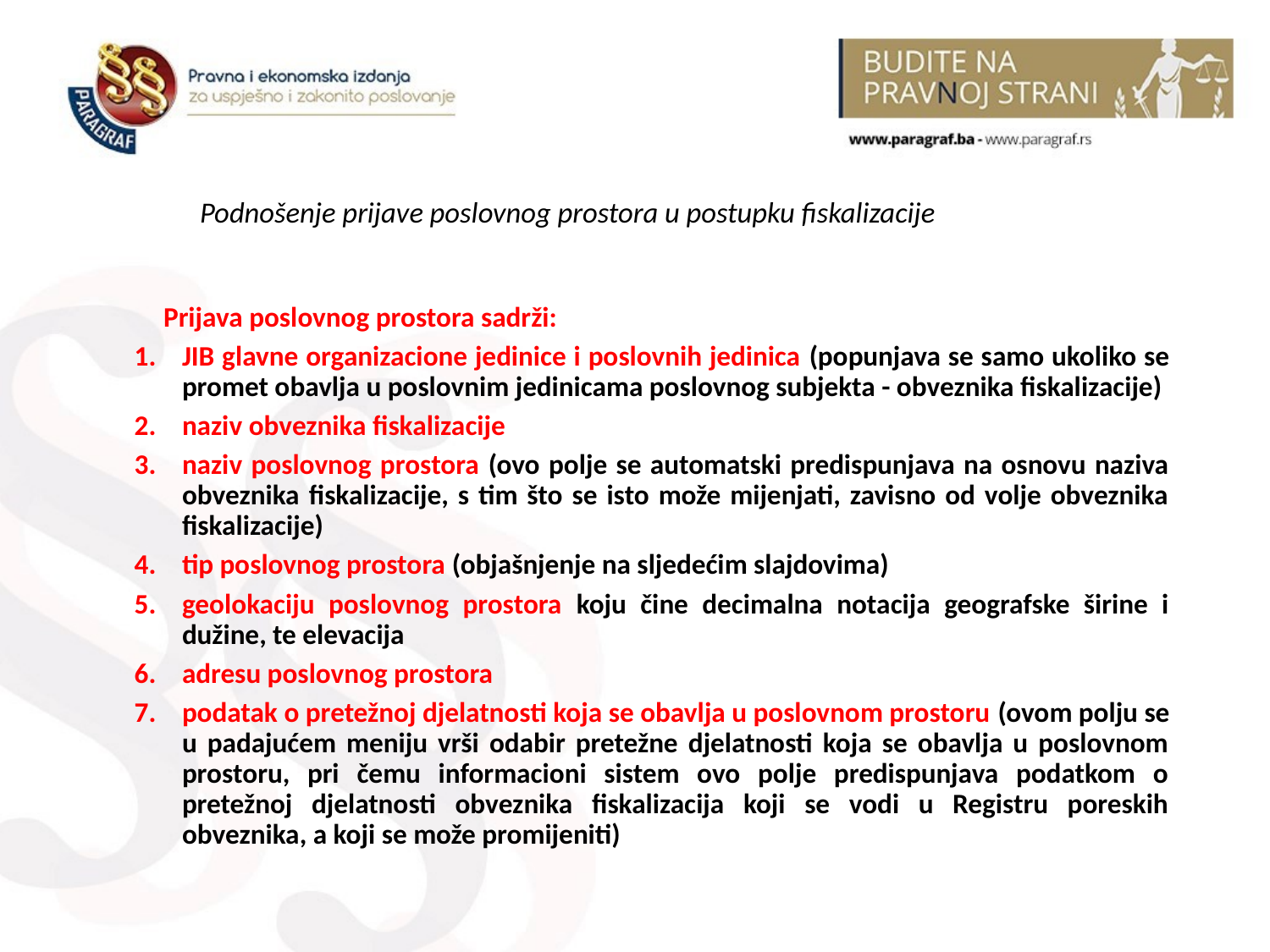

# Podnošenje prijave poslovnog prostora u postupku fiskalizacije

Prijava poslovnog prostora sadrži:
JIB glavne organizacione jedinice i poslovnih jedinica (popunjava se samo ukoliko se promet obavlja u poslovnim jedinicama poslovnog subjekta - obveznika fiskalizacije)
naziv obveznika fiskalizacije
naziv poslovnog prostora (ovo polje se automatski predispunjava na osnovu naziva obveznika fiskalizacije, s tim što se isto može mijenjati, zavisno od volje obveznika fiskalizacije)
tip poslovnog prostora (objašnjenje na sljedećim slajdovima)
geolokaciju poslovnog prostora koju čine decimalna notacija geografske širine i dužine, te elevacija
adresu poslovnog prostora
podatak o pretežnoj djelatnosti koja se obavlja u poslovnom prostoru (ovom polju se u padajućem meniju vrši odabir pretežne djelatnosti koja se obavlja u poslovnom prostoru, pri čemu informacioni sistem ovo polje predispunjava podatkom o pretežnoj djelatnosti obveznika fiskalizacija koji se vodi u Registru poreskih obveznika, a koji se može promijeniti)